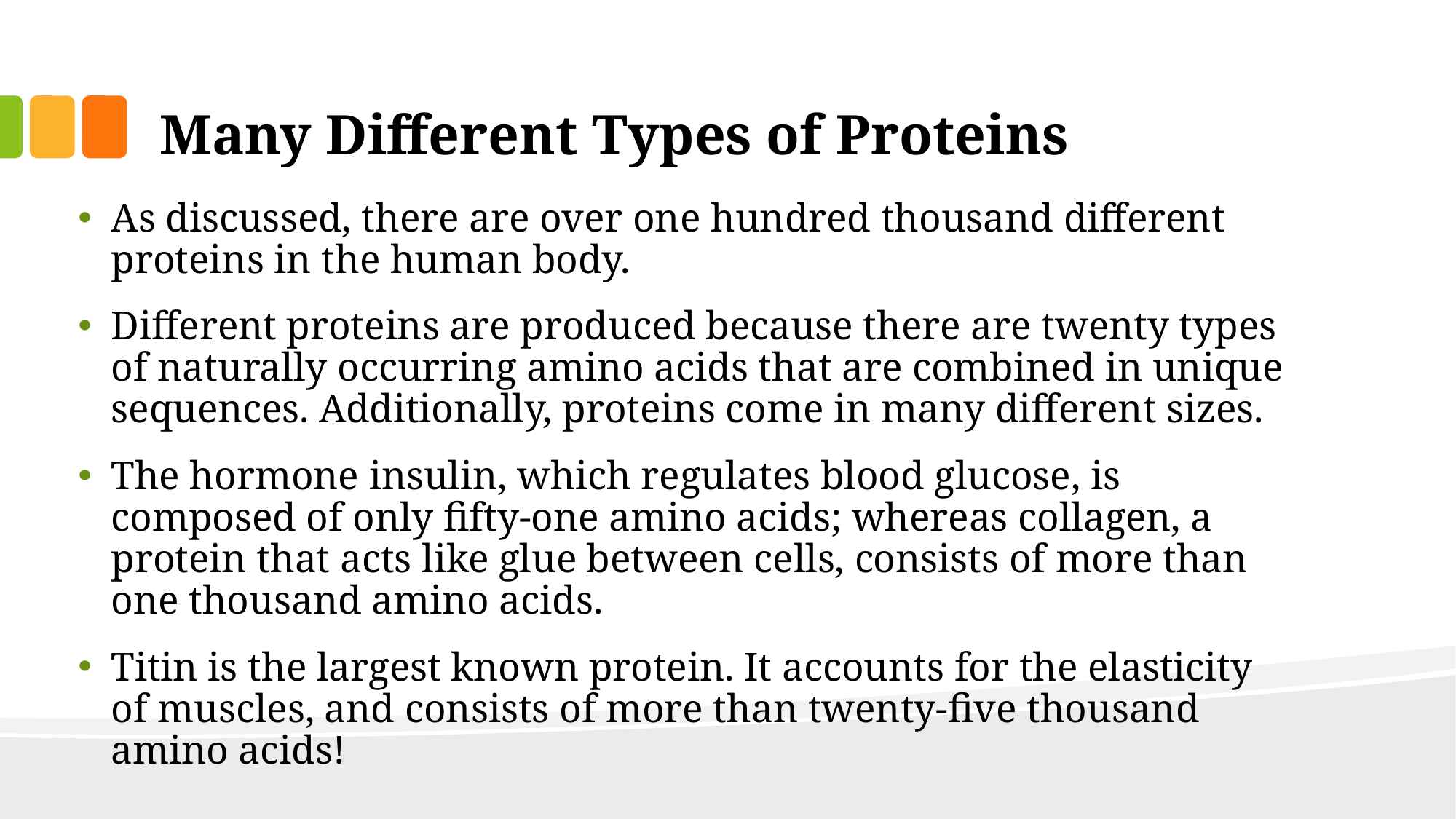

# Many Different Types of Proteins
As discussed, there are over one hundred thousand different proteins in the human body.
Different proteins are produced because there are twenty types of naturally occurring amino acids that are combined in unique sequences. Additionally, proteins come in many different sizes.
The hormone insulin, which regulates blood glucose, is composed of only fifty-one amino acids; whereas collagen, a protein that acts like glue between cells, consists of more than one thousand amino acids.
Titin is the largest known protein. It accounts for the elasticity of muscles, and consists of more than twenty-five thousand amino acids!